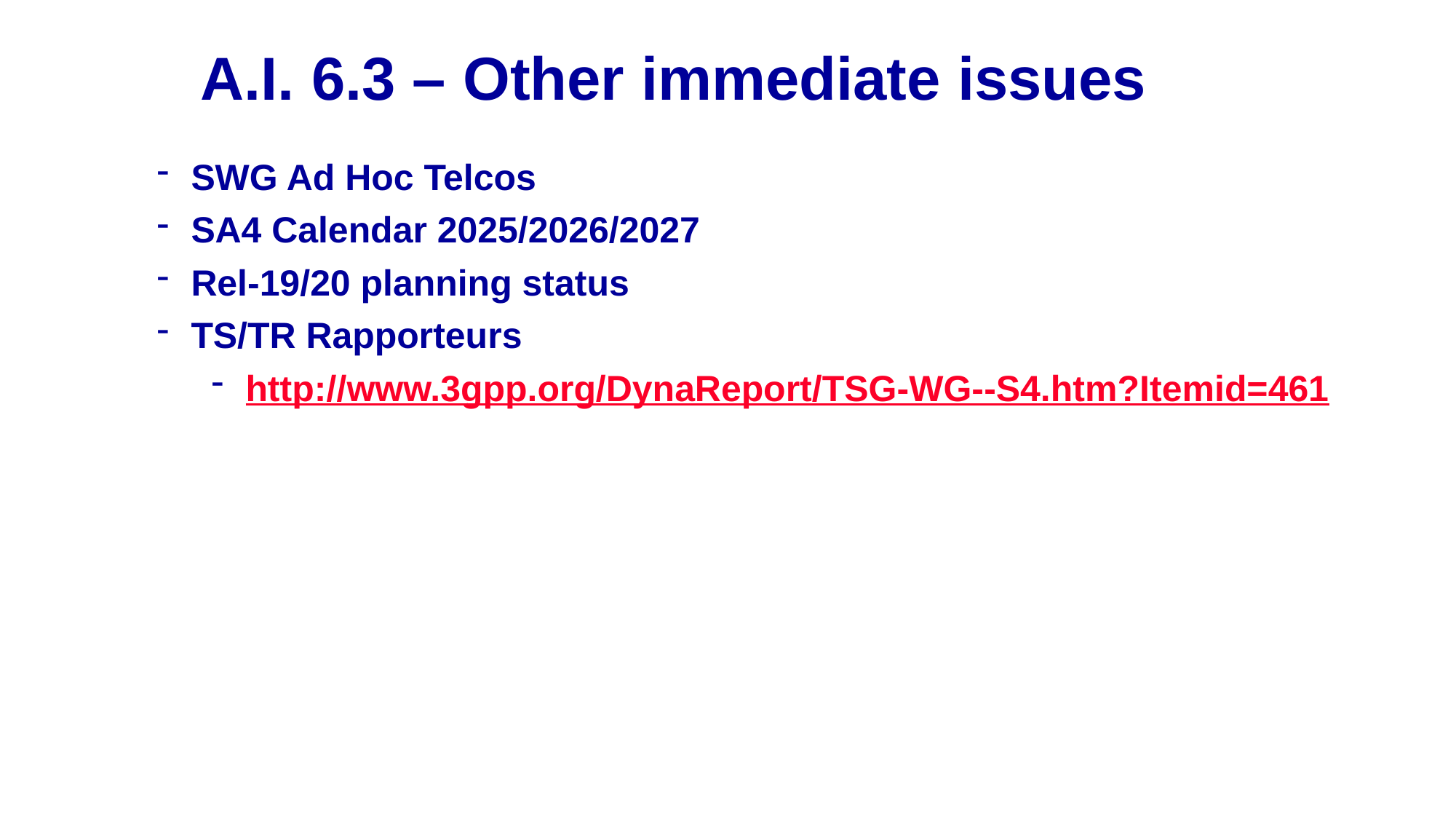

# A.I. 6.3 – Other immediate issues
SWG Ad Hoc Telcos
SA4 Calendar 2025/2026/2027
Rel-19/20 planning status
TS/TR Rapporteurs
http://www.3gpp.org/DynaReport/TSG-WG--S4.htm?Itemid=461